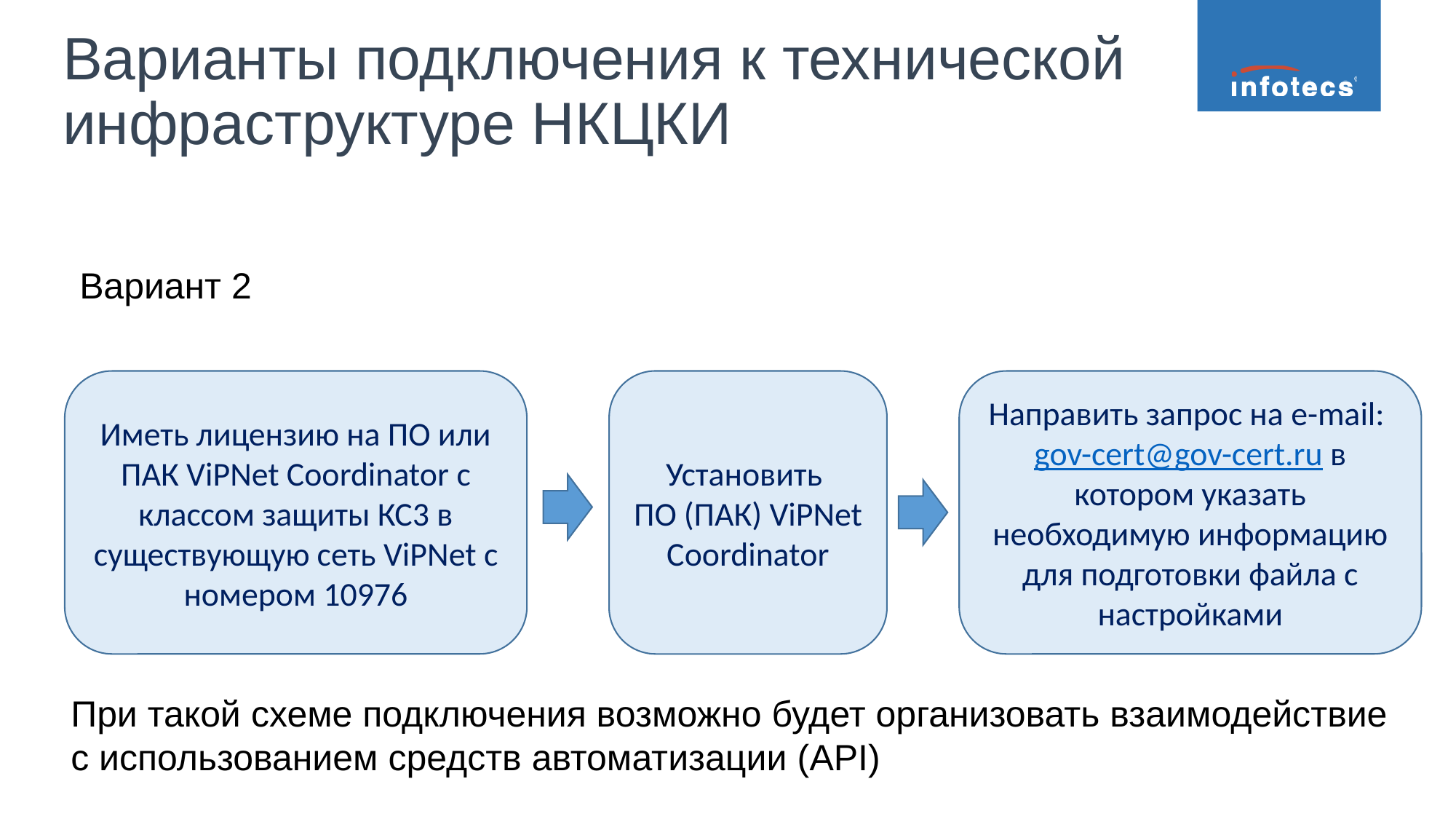

Варианты подключения к технической
инфраструктуре НКЦКИ
Вариант 2
Иметь лицензию на ПО или ПАК ViPNet Coordinator с классом защиты КС3 в существующую сеть ViPNet с номером 10976
Установить
ПО (ПАК) ViPNet Coordinator
Направить запрос на e-mail: gov-cert@gov-cert.ru в котором указать необходимую информацию для подготовки файла с настройками

При такой схеме подключения возможно будет организовать взаимодействие
с использованием средств автоматизации (API)